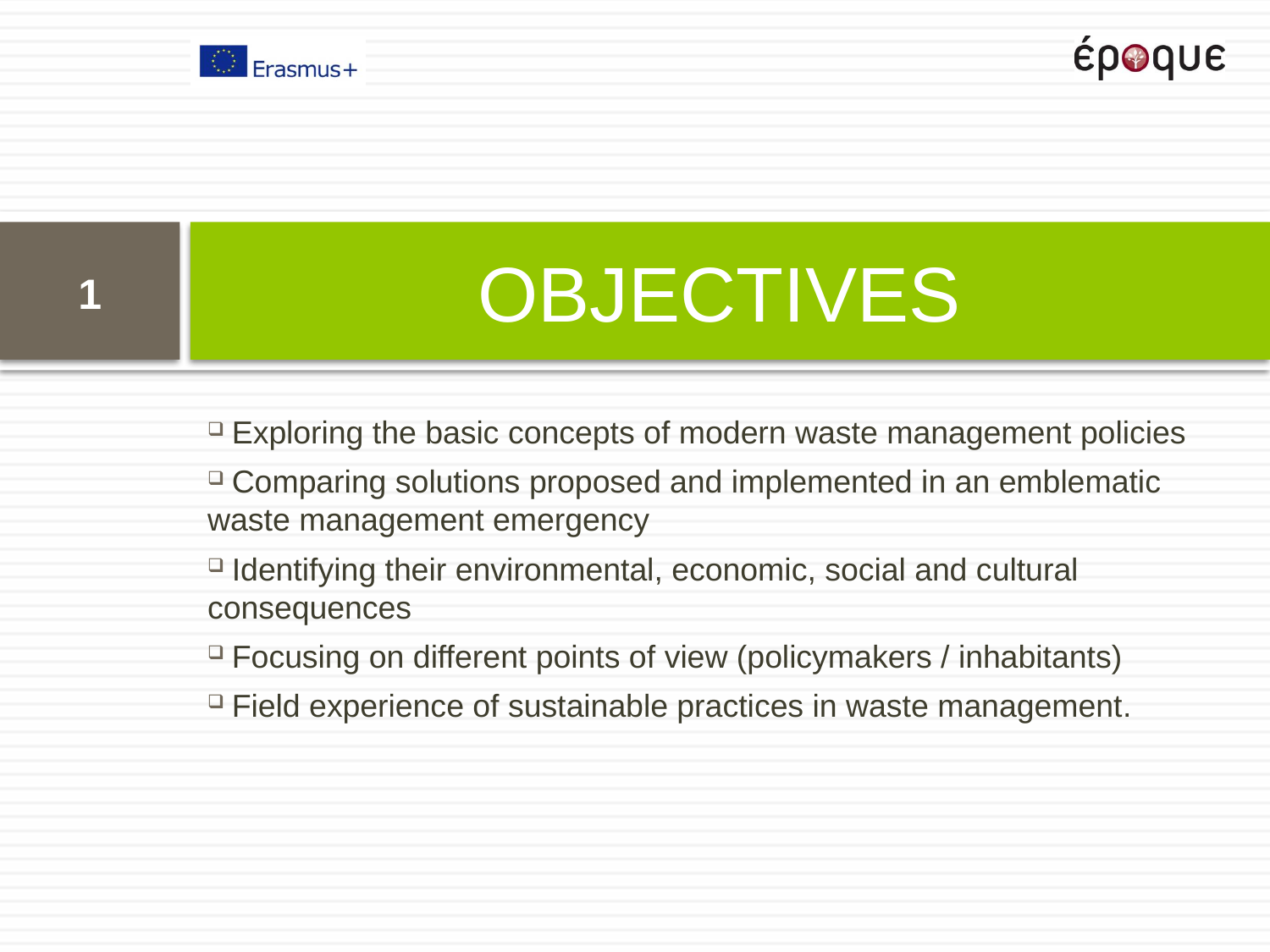

# OBJECTIVES
1
 Exploring the basic concepts of modern waste management policies
 Comparing solutions proposed and implemented in an emblematic waste management emergency
 Identifying their environmental, economic, social and cultural consequences
 Focusing on different points of view (policymakers / inhabitants)
 Field experience of sustainable practices in waste management.